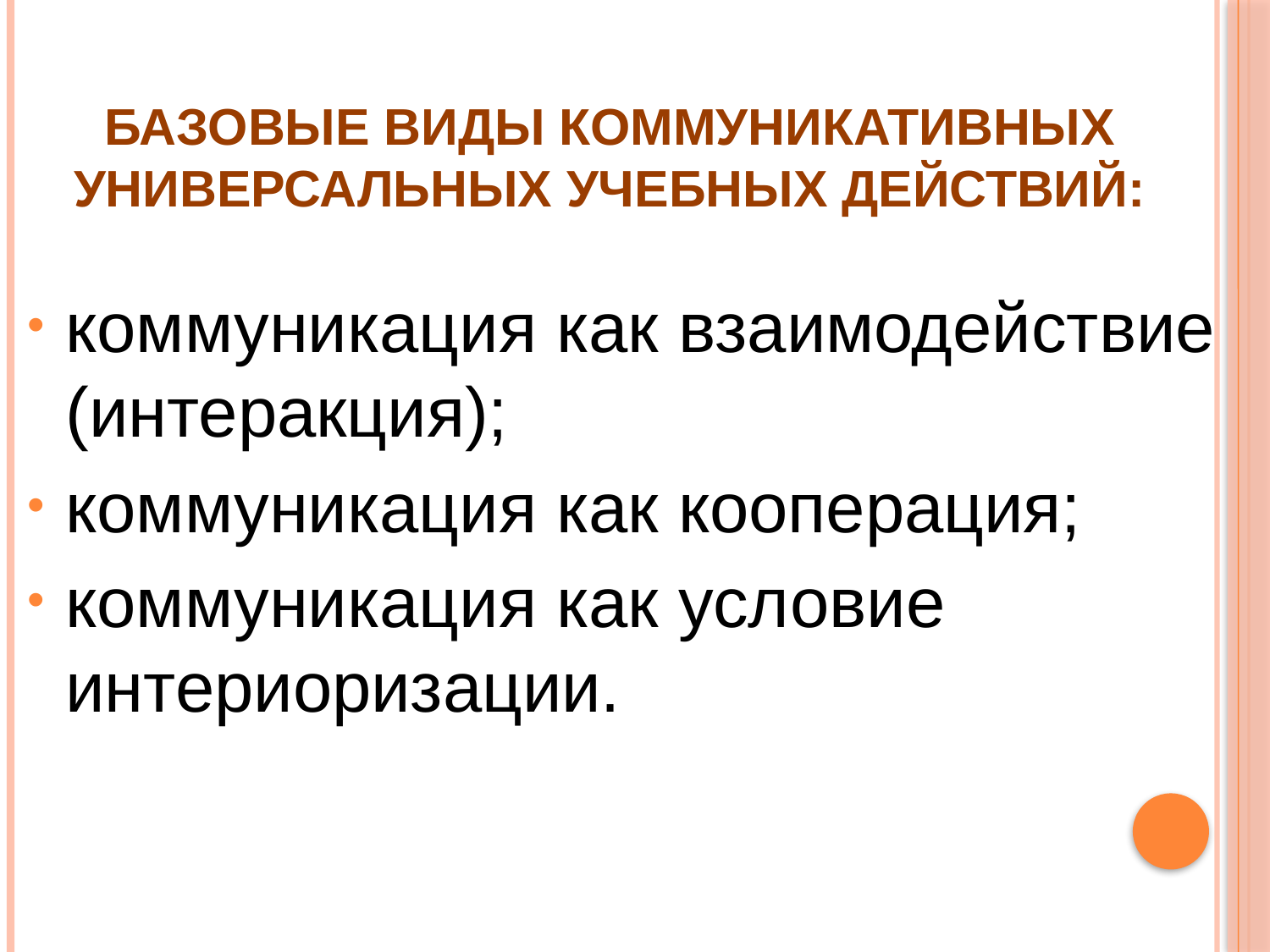

# Базовые виды коммуникативных универсальных учебных действий:
коммуникация как взаимодействие (интеракция);
коммуникация как кооперация;
коммуникация как условие интериоризации.